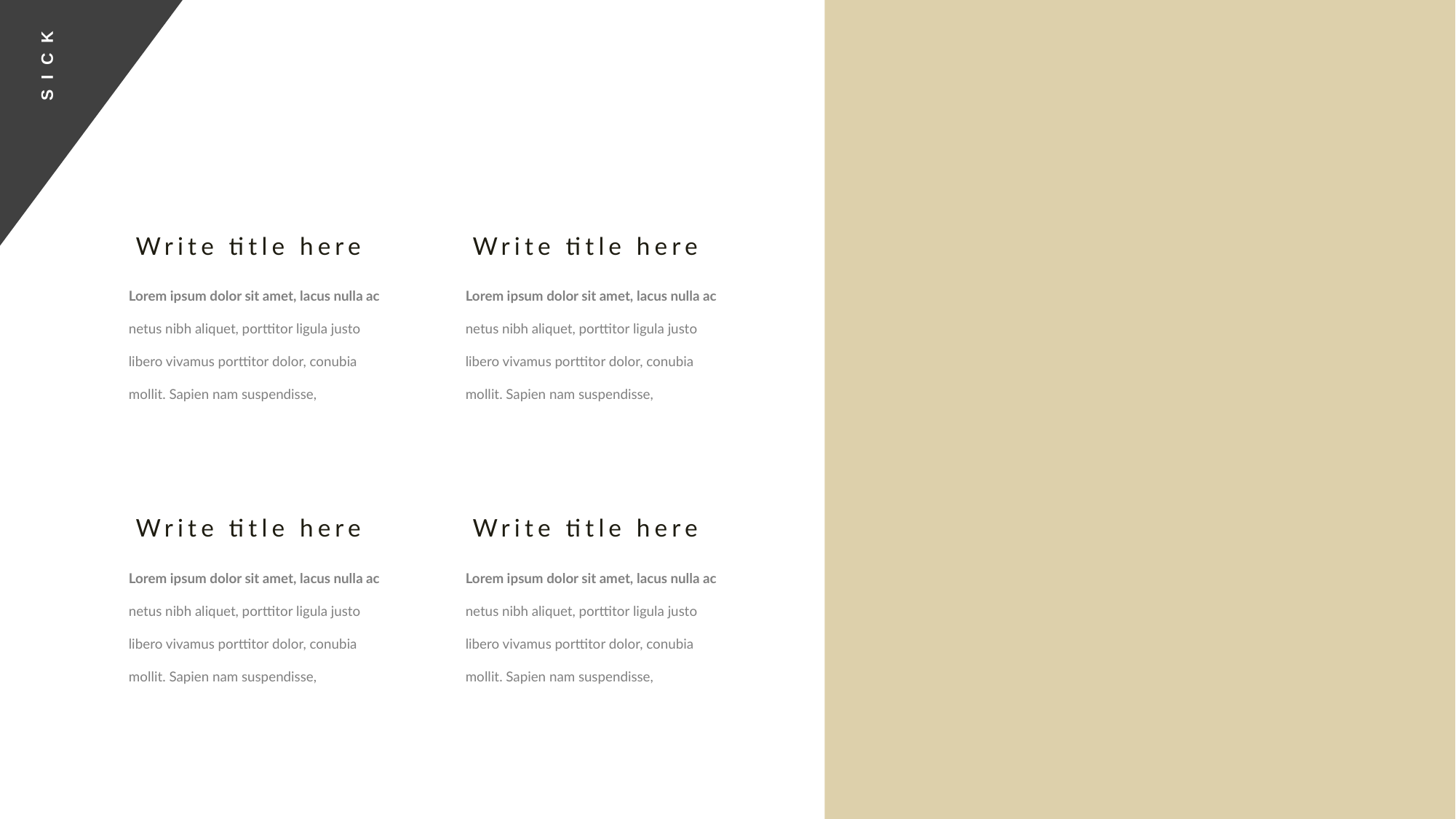

SICK
Write title here
Write title here
Lorem ipsum dolor sit amet, lacus nulla ac netus nibh aliquet, porttitor ligula justo libero vivamus porttitor dolor, conubia mollit. Sapien nam suspendisse,
Lorem ipsum dolor sit amet, lacus nulla ac netus nibh aliquet, porttitor ligula justo libero vivamus porttitor dolor, conubia mollit. Sapien nam suspendisse,

Write title here
Write title here
Lorem ipsum dolor sit amet, lacus nulla ac netus nibh aliquet, porttitor ligula justo libero vivamus porttitor dolor, conubia mollit. Sapien nam suspendisse,
Lorem ipsum dolor sit amet, lacus nulla ac netus nibh aliquet, porttitor ligula justo libero vivamus porttitor dolor, conubia mollit. Sapien nam suspendisse,